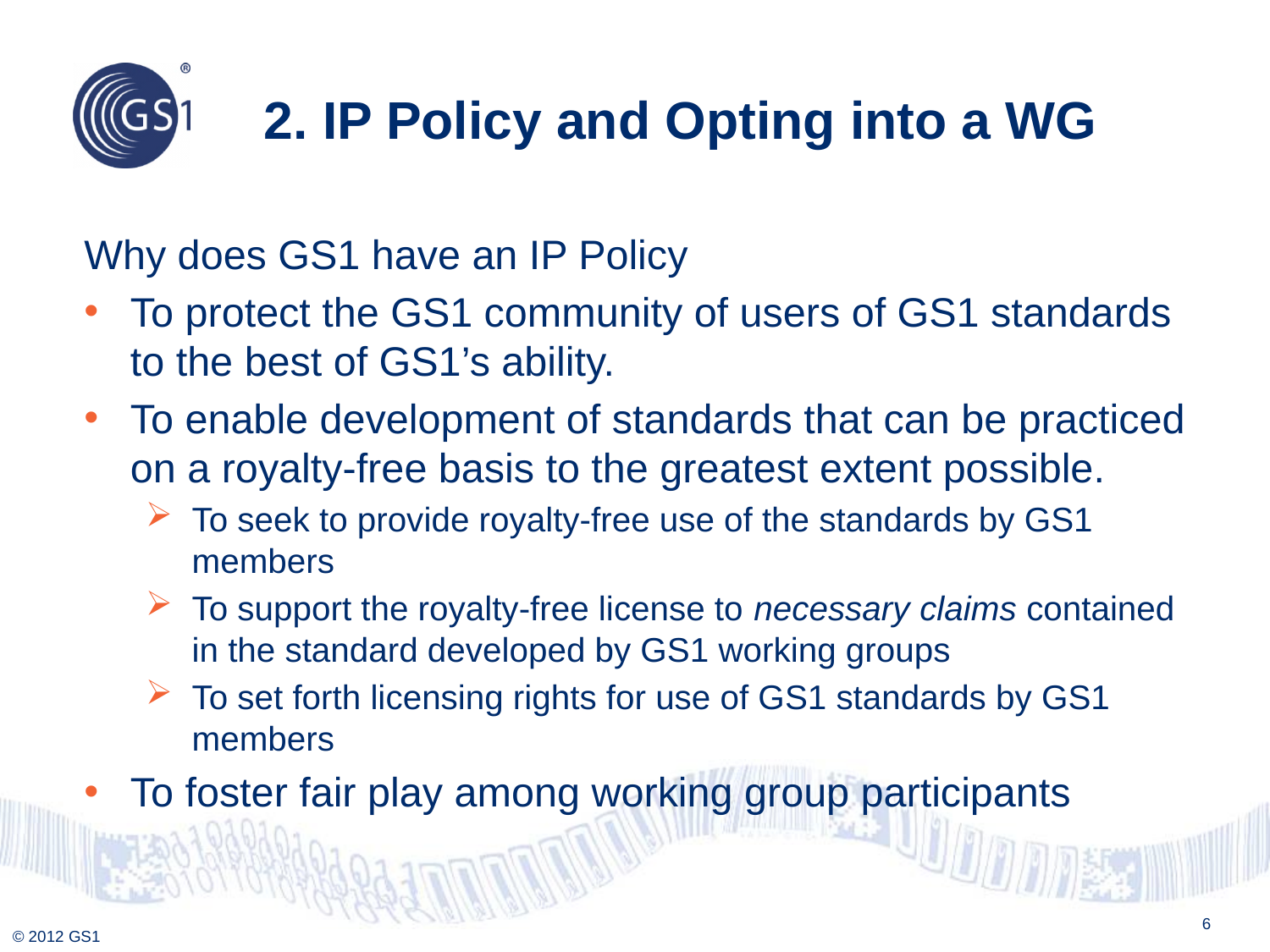

# 2. IP Policy and Opting into a WG
Why does GS1 have an IP Policy
To protect the GS1 community of users of GS1 standards to the best of GS1’s ability.
To enable development of standards that can be practiced on a royalty-free basis to the greatest extent possible.
To seek to provide royalty-free use of the standards by GS1 members
To support the royalty-free license to necessary claims contained in the standard developed by GS1 working groups
To set forth licensing rights for use of GS1 standards by GS1 members
To foster fair play among working group participants

6